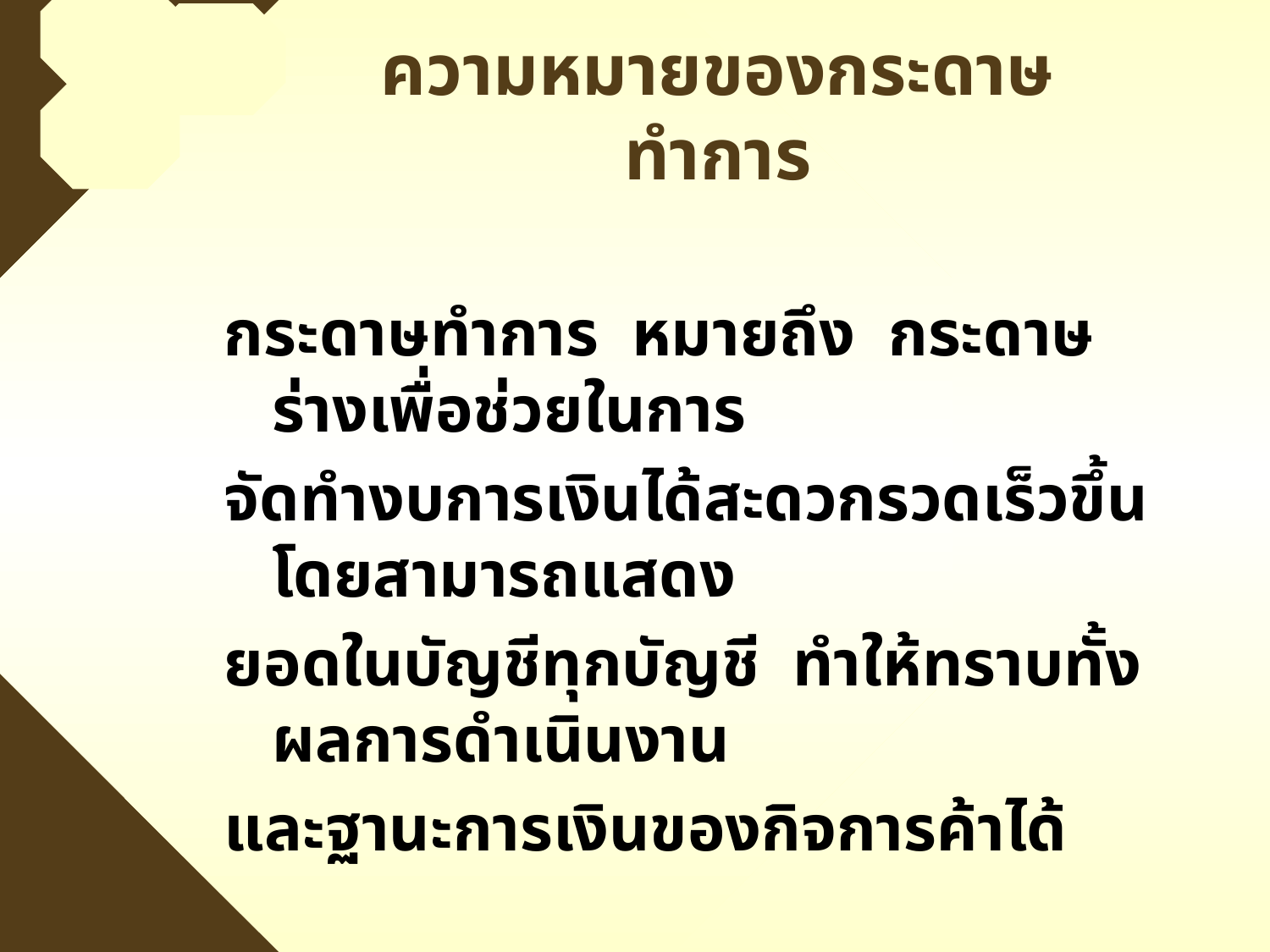

# ความหมายของกระดาษทำการ
กระดาษทำการ  หมายถึง  กระดาษร่างเพื่อช่วยในการ
จัดทำงบการเงินได้สะดวกรวดเร็วขึ้นโดยสามารถแสดง
ยอดในบัญชีทุกบัญชี  ทำให้ทราบทั้งผลการดำเนินงาน
และฐานะการเงินของกิจการค้าได้